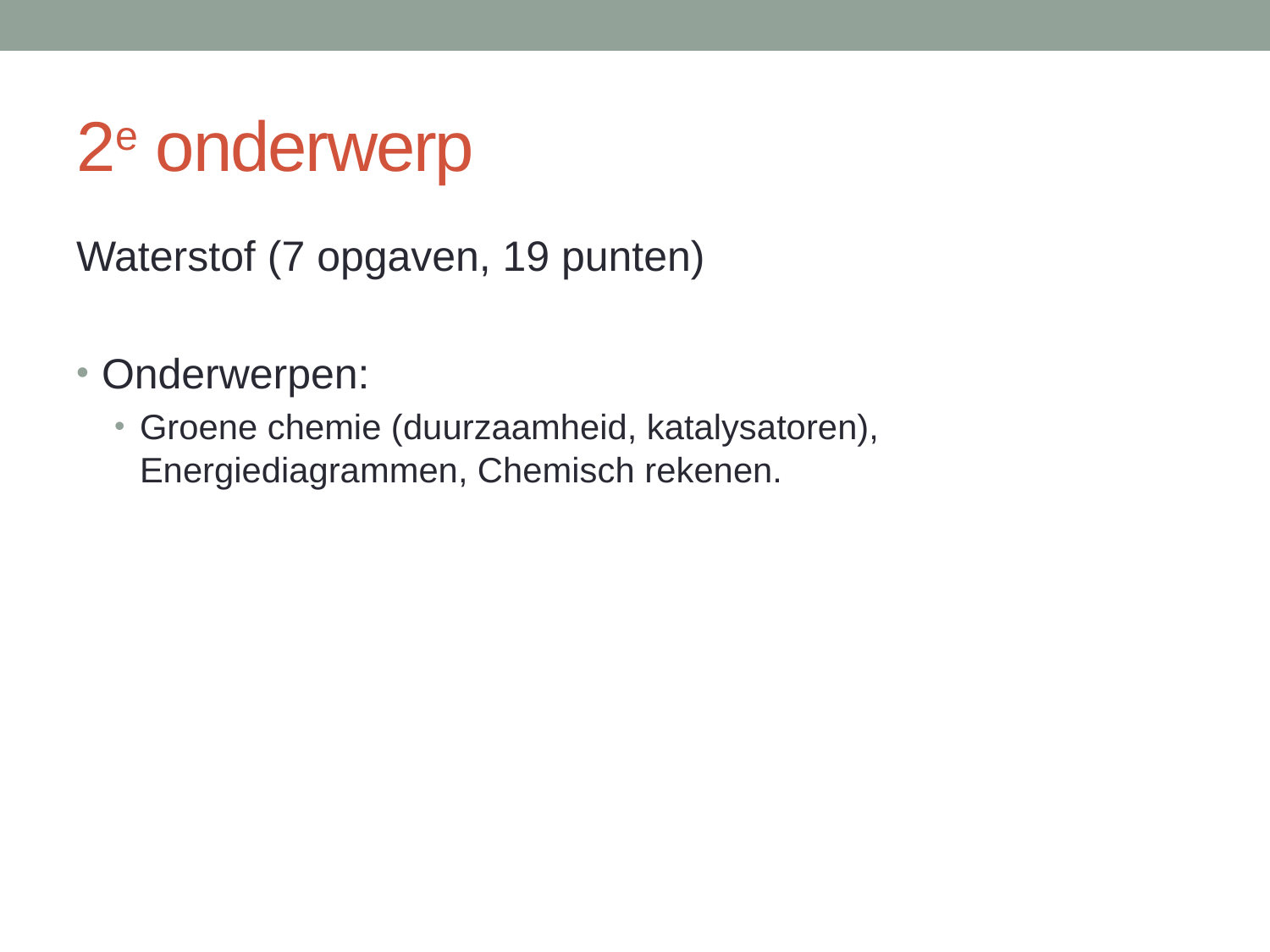

# 2e onderwerp
Waterstof (7 opgaven, 19 punten)

Onderwerpen:
Groene chemie (duurzaamheid, katalysatoren), Energiediagrammen, Chemisch rekenen.